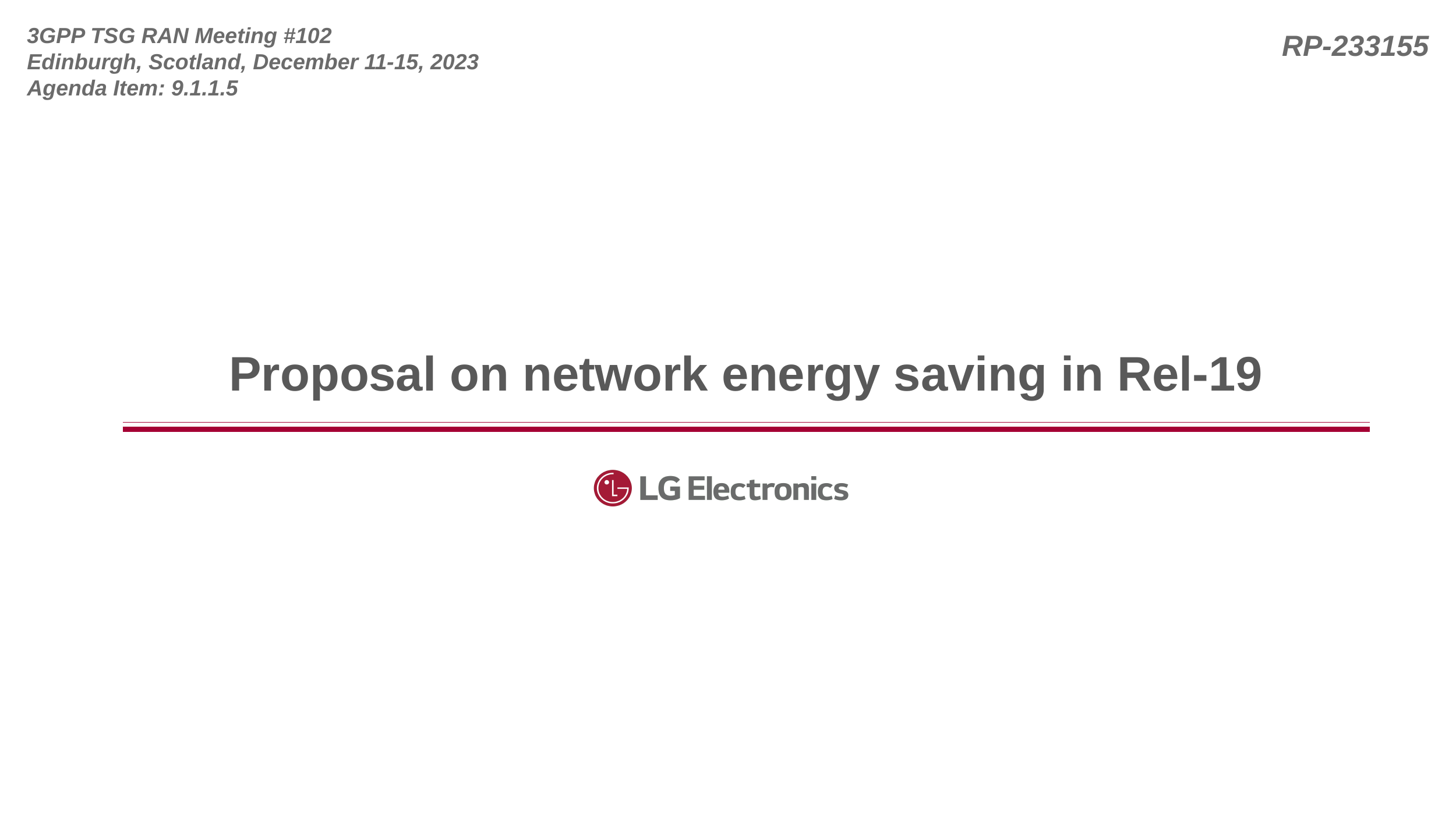

3GPP TSG RAN Meeting #102
Edinburgh, Scotland, December 11-15, 2023
Agenda Item: 9.1.1.5
RP-233155
# Proposal on network energy saving in Rel-19